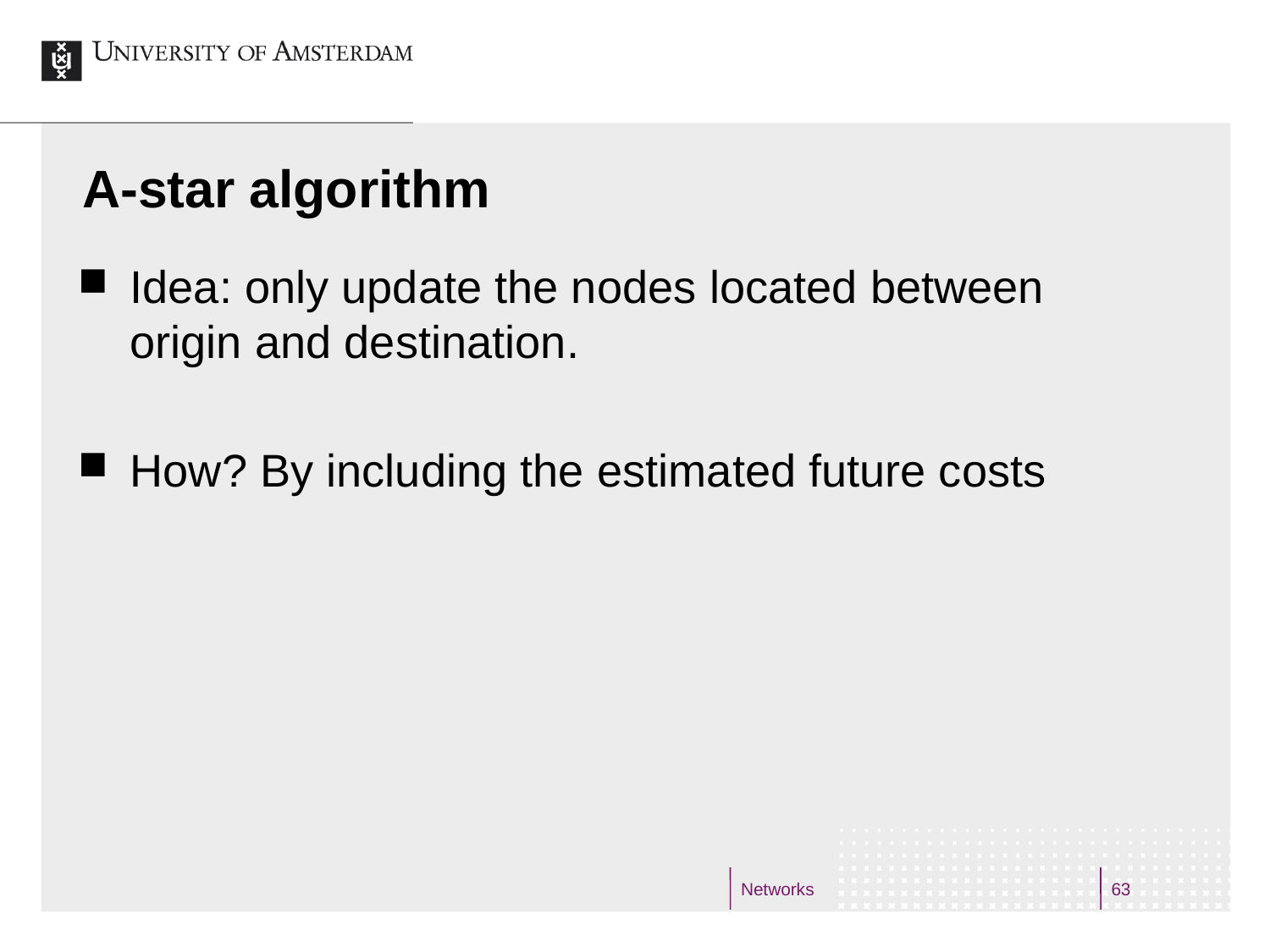

# A-star algorithm
Idea: only update the nodes located between origin and destination.

How? By including the estimated future costs
Networks
63